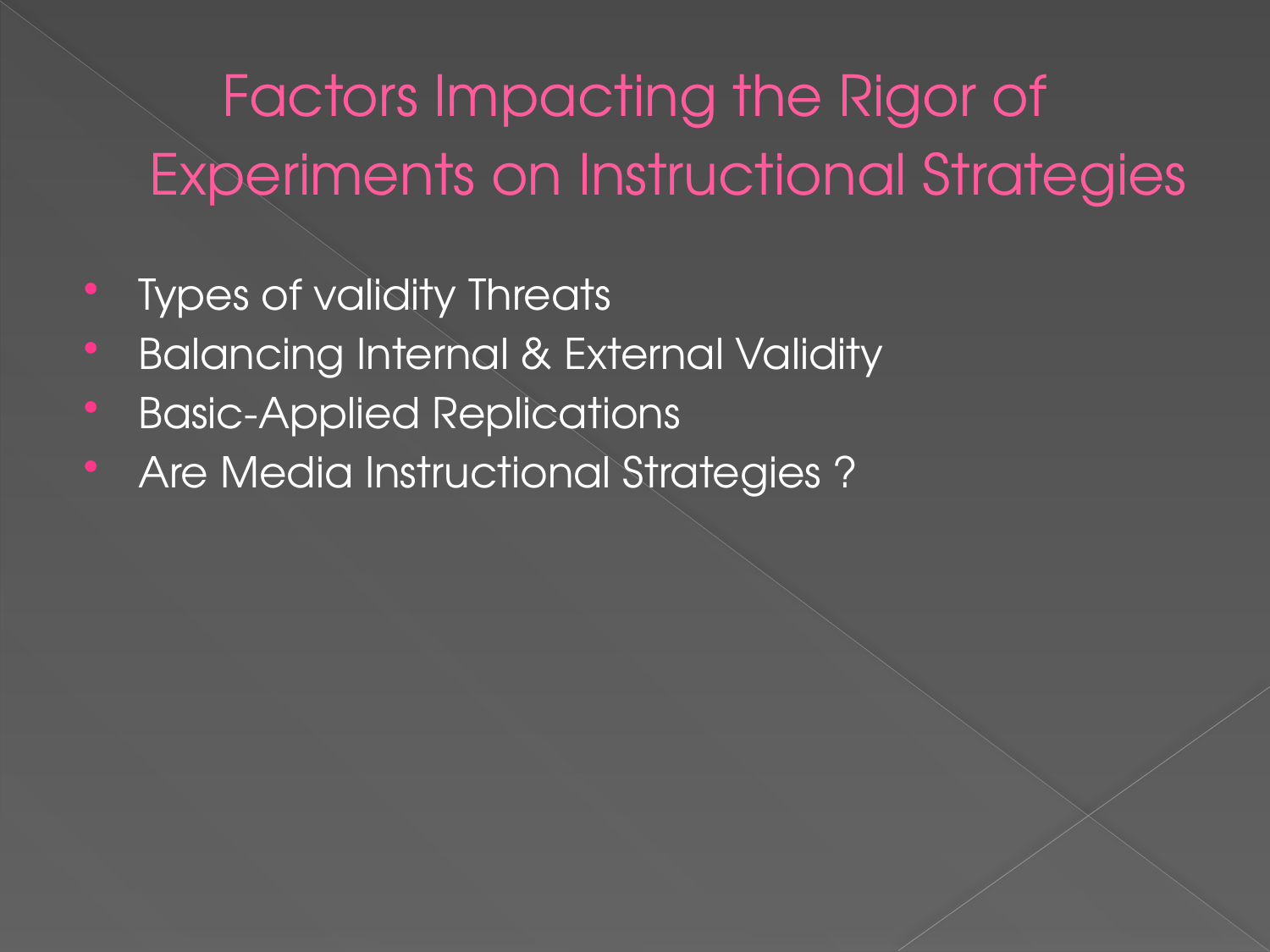

Factors Impacting the Rigor of Experiments on Instructional Strategies
Types of validity Threats
Balancing Internal & External Validity
Basic-Applied Replications
Are Media Instructional Strategies ?